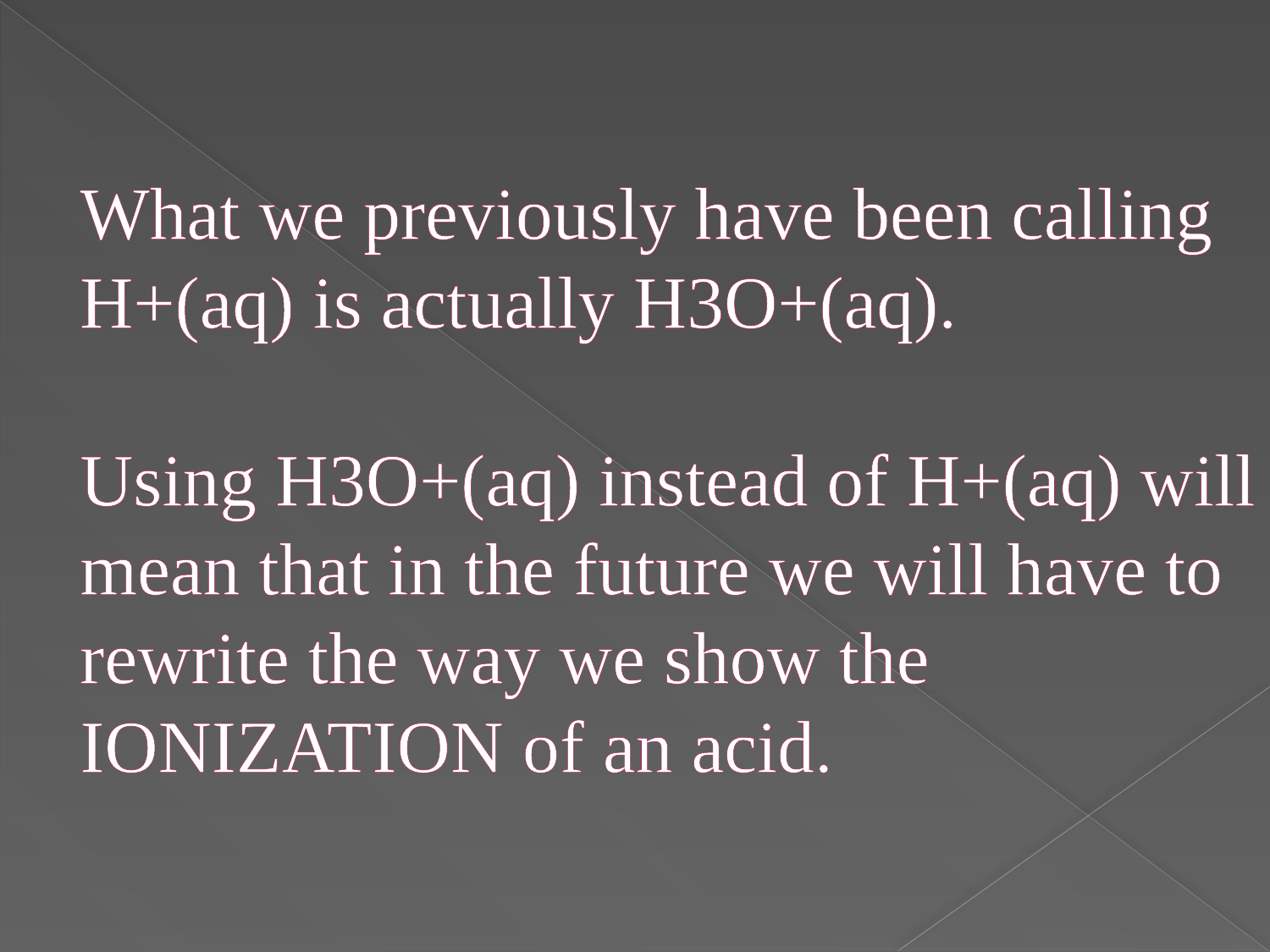

# What we previously have been calling H+(aq) is actually H3O+(aq). Using H3O+(aq) instead of H+(aq) will mean that in the future we will have to rewrite the way we show the IONIZATION of an acid.